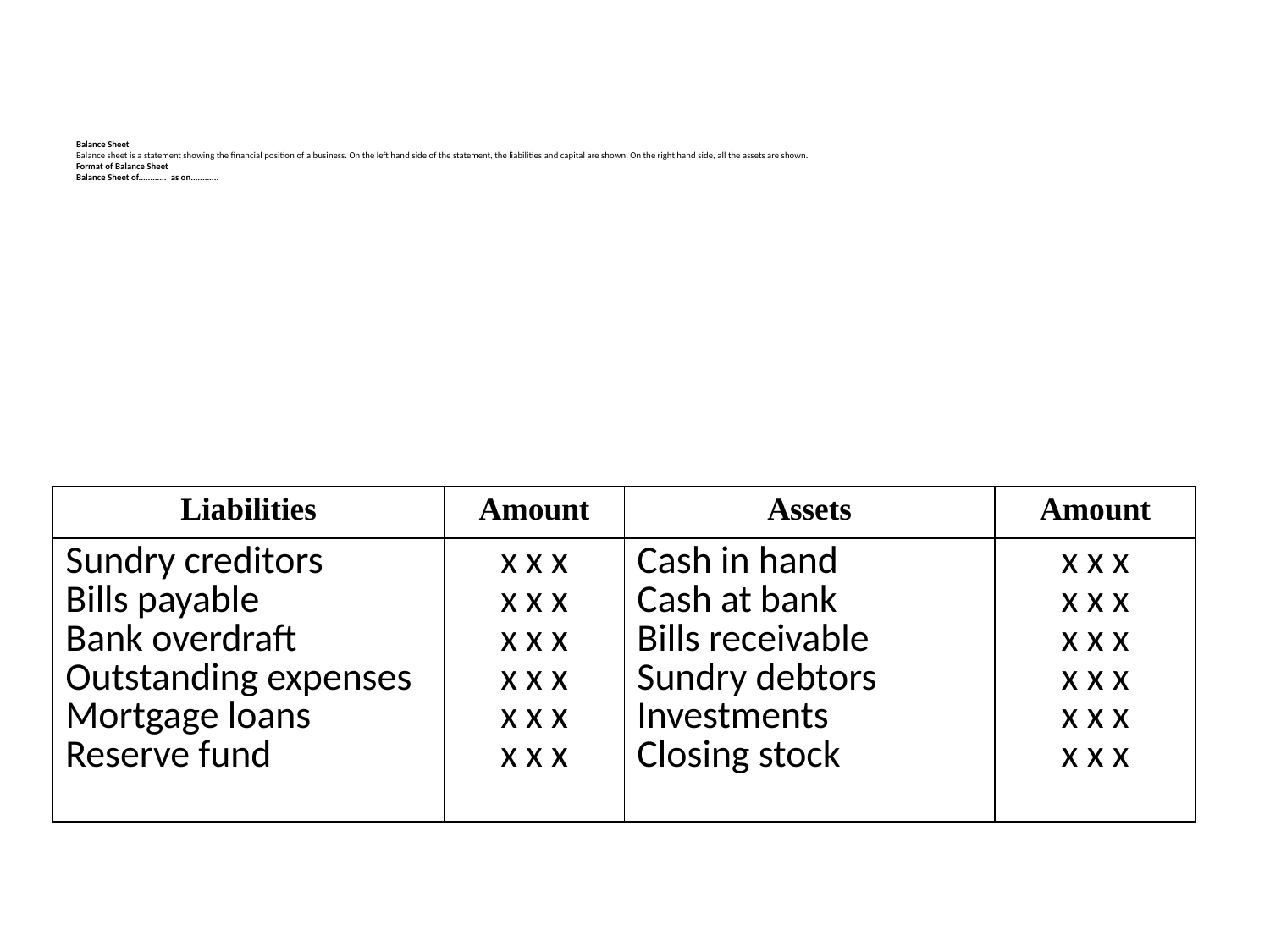

# Balance Sheet Balance sheet is a statement showing the financial position of a business. On the left hand side of the statement, the liabilities and capital are shown. On the right hand side, all the assets are shown. Format of Balance Sheet Balance Sheet of............  as on............
| Liabilities | Amount | Assets | Amount |
| --- | --- | --- | --- |
| Sundry creditors Bills payable Bank overdraft Outstanding expenses Mortgage loans Reserve fund | x x x x x x x x x x x x x x x x x x | Cash in hand Cash at bank Bills receivable Sundry debtors Investments Closing stock | x x x x x x x x x x x x x x x x x x |